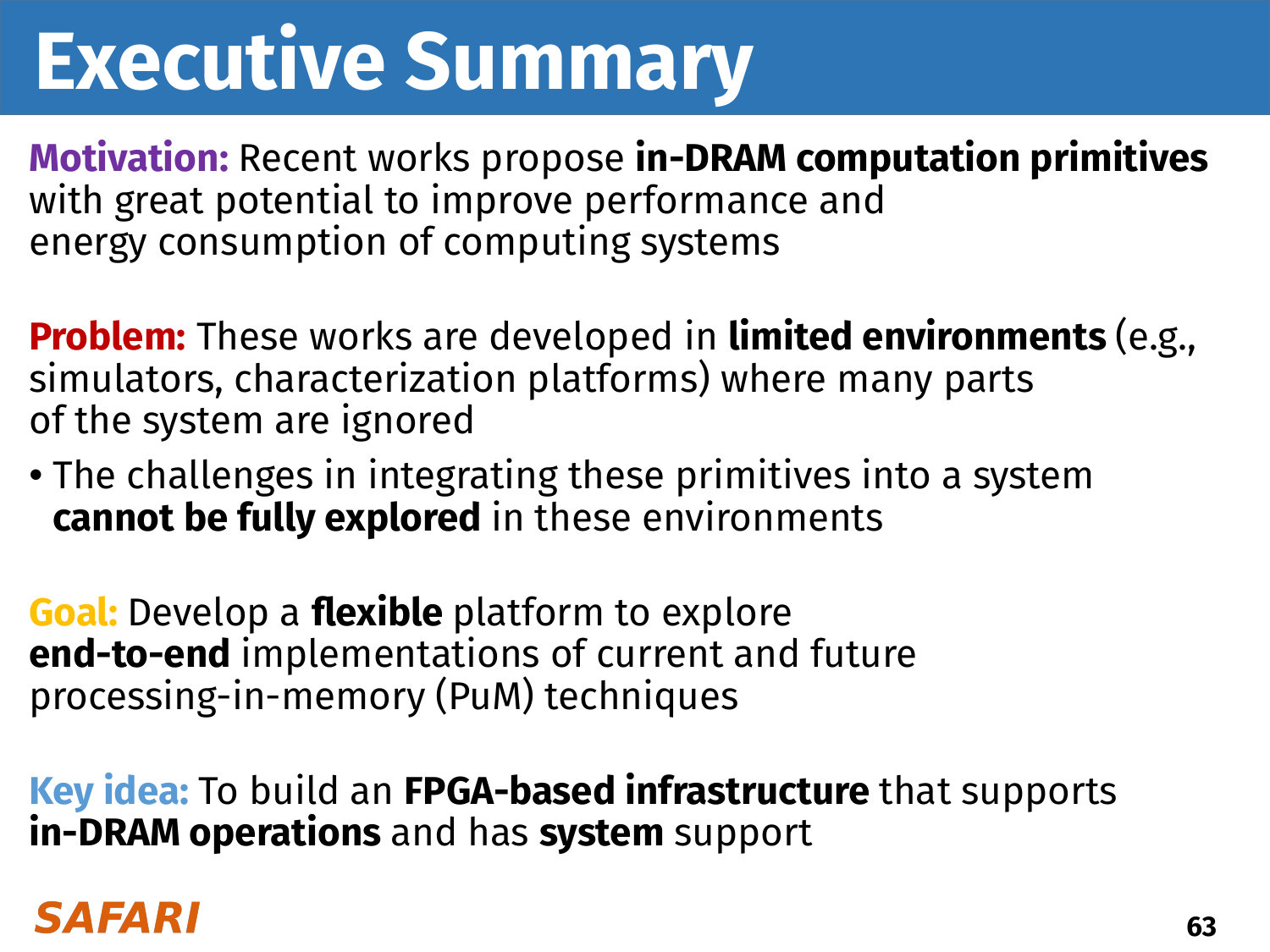

# Executive Summary
Motivation: Recent works propose in-DRAM computation primitives with great potential to improve performance and
energy consumption of computing systems

Problem: These works are developed in limited environments (e.g., simulators, characterization platforms) where many parts
of the system are ignored
The challenges in integrating these primitives into a system
cannot be fully explored in these environments

Goal: Develop a flexible platform to explore
end-to-end implementations of current and future
processing-in-memory (PuM) techniques

Key idea: To build an FPGA-based infrastructure that supports
in-DRAM operations and has system support
63